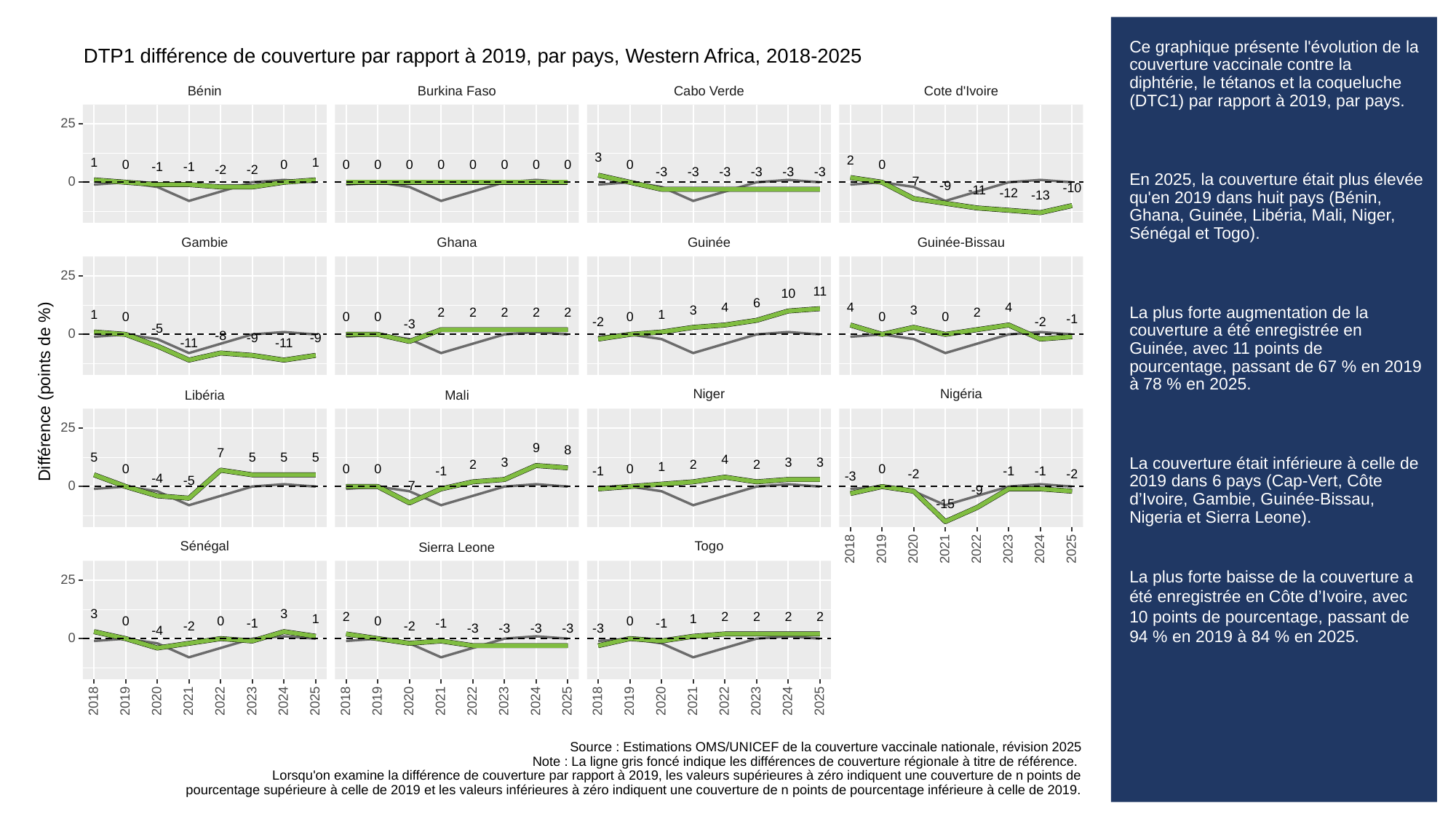

# Ce graphique présente l'évolution de la couverture vaccinale contre la diphtérie, le tétanos et la coqueluche (DTC1) par rapport à 2019, par pays.

En 2025, la couverture était plus élevée qu'en 2019 dans huit pays (Bénin, Ghana, Guinée, Libéria, Mali, Niger, Sénégal et Togo).

La plus forte augmentation de la couverture a été enregistrée en Guinée, avec 11 points de pourcentage, passant de 67 % en 2019 à 78 % en 2025.

La couverture était inférieure à celle de 2019 dans 6 pays (Cap-Vert, Côte d’Ivoire, Gambie, Guinée-Bissau, Nigeria et Sierra Leone).

La plus forte baisse de la couverture a été enregistrée en Côte d’Ivoire, avec 10 points de pourcentage, passant de 94 % en 2019 à 84 % en 2025.

DTP1 différence de couverture par rapport à 2019, par pays, Western Africa, 2018-2025
Cabo Verde
Cote d'Ivoire
Bénin
Burkina Faso

25

3
2
1
1
0
0
0
0
0
0
0
0
0
0
0
0
-1
-1
-2
-2
-3
-3
-3
-3
-3
-3

0
-7

-9

-10
-11
-12
-13

Gambie
Ghana
Guinée
Guinée-Bissau

25

11
10
6
4
4
4

3
3
2
2
2
2
2
2

1
1
0
0
0
0
0
0
-1
-2
-2
-3
-5

0

-8

-9
-9

-11
-11

Différence (points de %)
Nigéria
Niger
Libéria
Mali

25

9
8
7
5
5
5
5
4

3
3
3
2
2
2
1
0
0
0
0
0

-1
-1
-1
-1
-2
-2

-3
-4
-5

0
-7

-9

-15

Sénégal
Togo
Sierra Leone
2023
2018
2019
2020
2021
2022
2024
2025

25

3
3
2
2
2
2
2
1
1
0
0
0
0
-1
-1
-1
-2
-2
-3
-3
-3
-3
-3
-4

0

2023
2023
2023
2018
2019
2020
2021
2022
2024
2025
2018
2019
2020
2021
2022
2024
2025
2018
2019
2020
2021
2022
2024
2025
Source : Estimations OMS/UNICEF de la couverture vaccinale nationale, révision 2025
Note : La ligne gris foncé indique les différences de couverture régionale à titre de référence.
Lorsqu'on examine la différence de couverture par rapport à 2019, les valeurs supérieures à zéro indiquent une couverture de n points de
pourcentage supérieure à celle de 2019 et les valeurs inférieures à zéro indiquent une couverture de n points de pourcentage inférieure à celle de 2019.